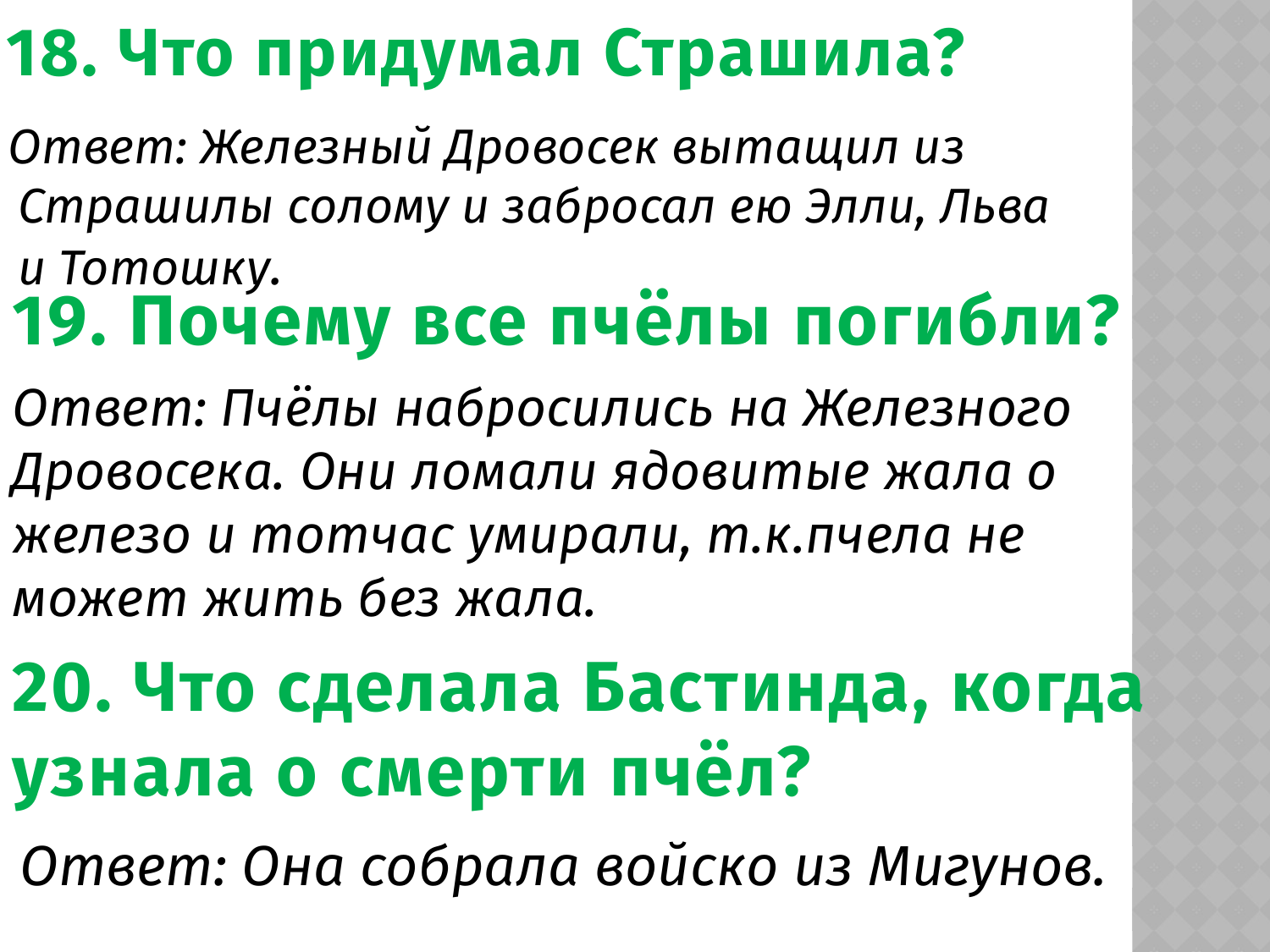

# 18. Что придумал Страшила?
    Ответ: Железный Дровосек вытащил из Страшилы солому и забросал ею Элли, Льва и Тотошку.
19. Почему все пчёлы погибли?
Ответ: Пчёлы набросились на Железного Дровосека. Они ломали ядовитые жала о железо и тотчас умирали, т.к.пчела не
может жить без жала.
20. Что сделала Бастинда, когда узнала о смерти пчёл?

Ответ: Она собрала войско из Мигунов.